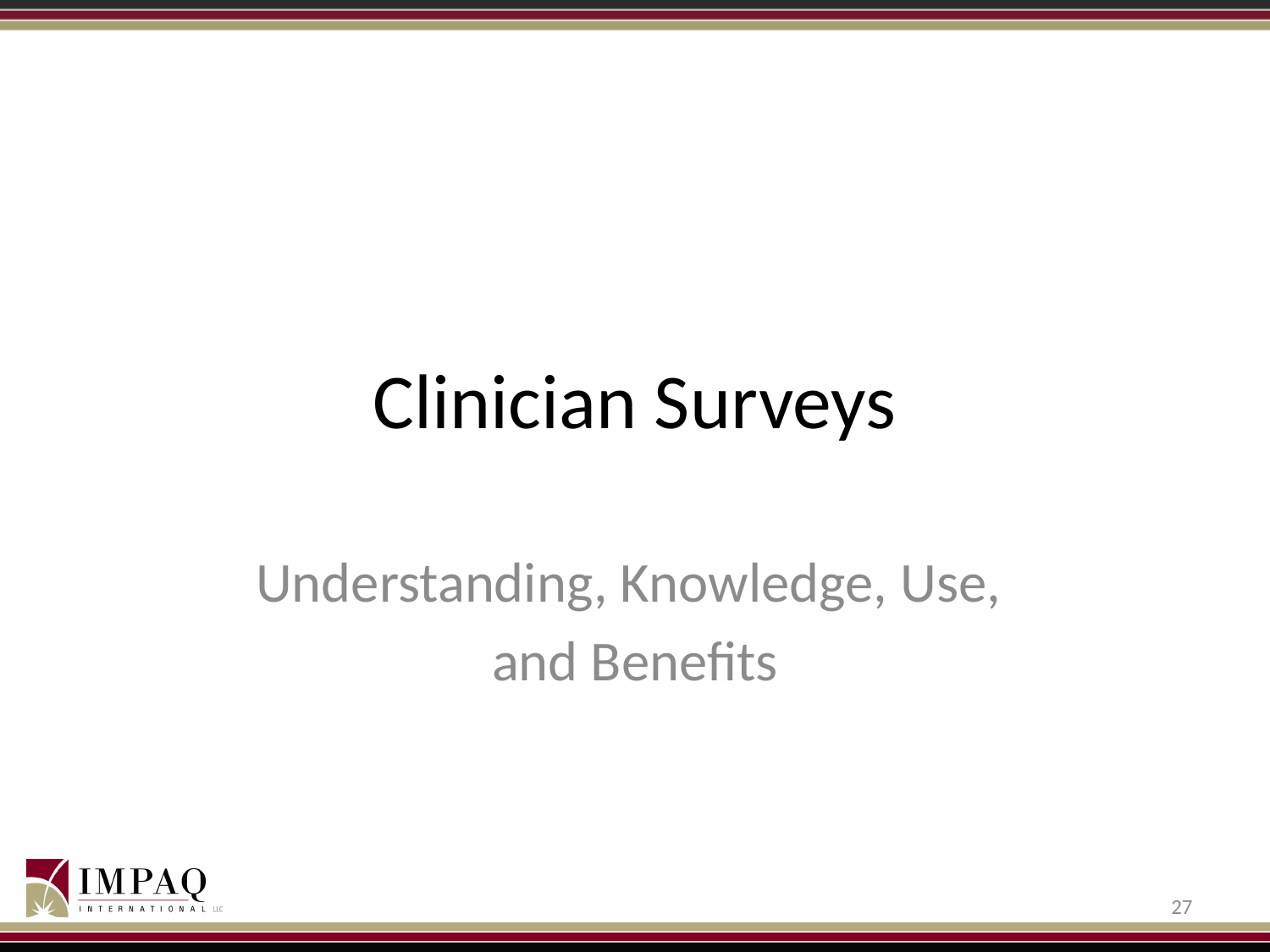

# Clinician Surveys
Understanding, Knowledge, Use,
and Benefits
27